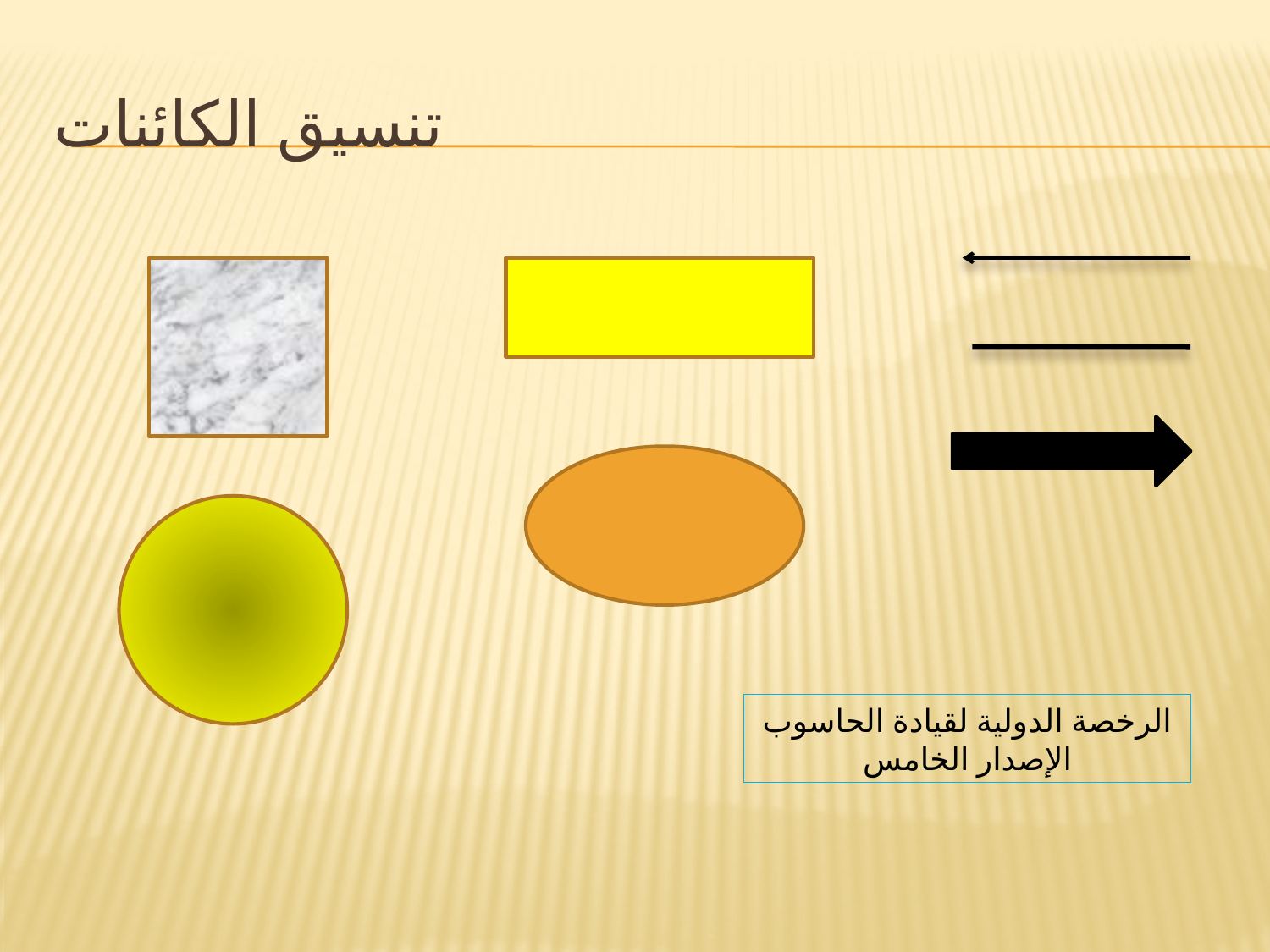

# تنسيق الكائنات

الرخصة الدولية لقيادة الحاسوب الإصدار الخامس